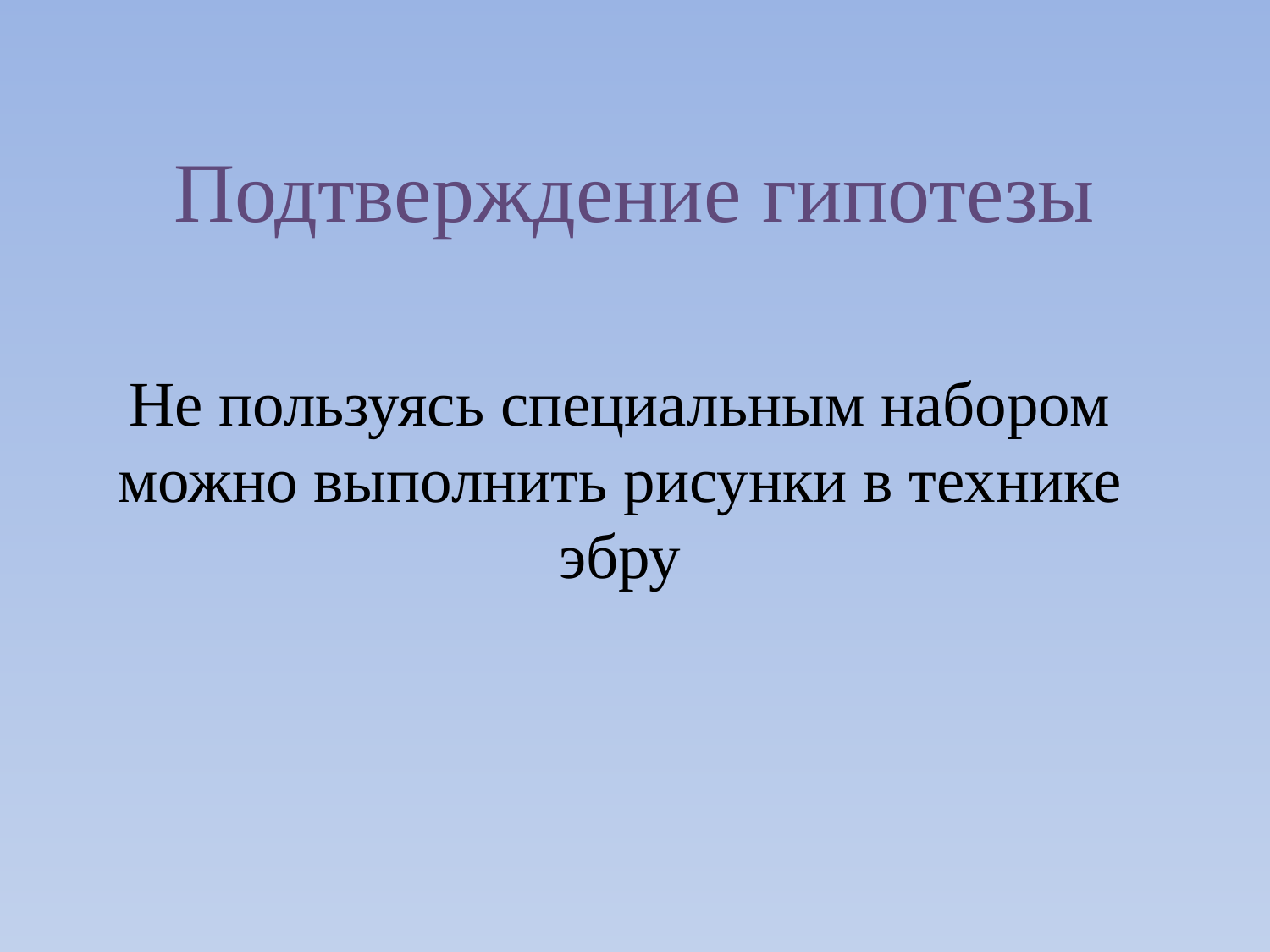

# Подтверждение гипотезы
Не пользуясь специальным набором можно выполнить рисунки в технике эбру